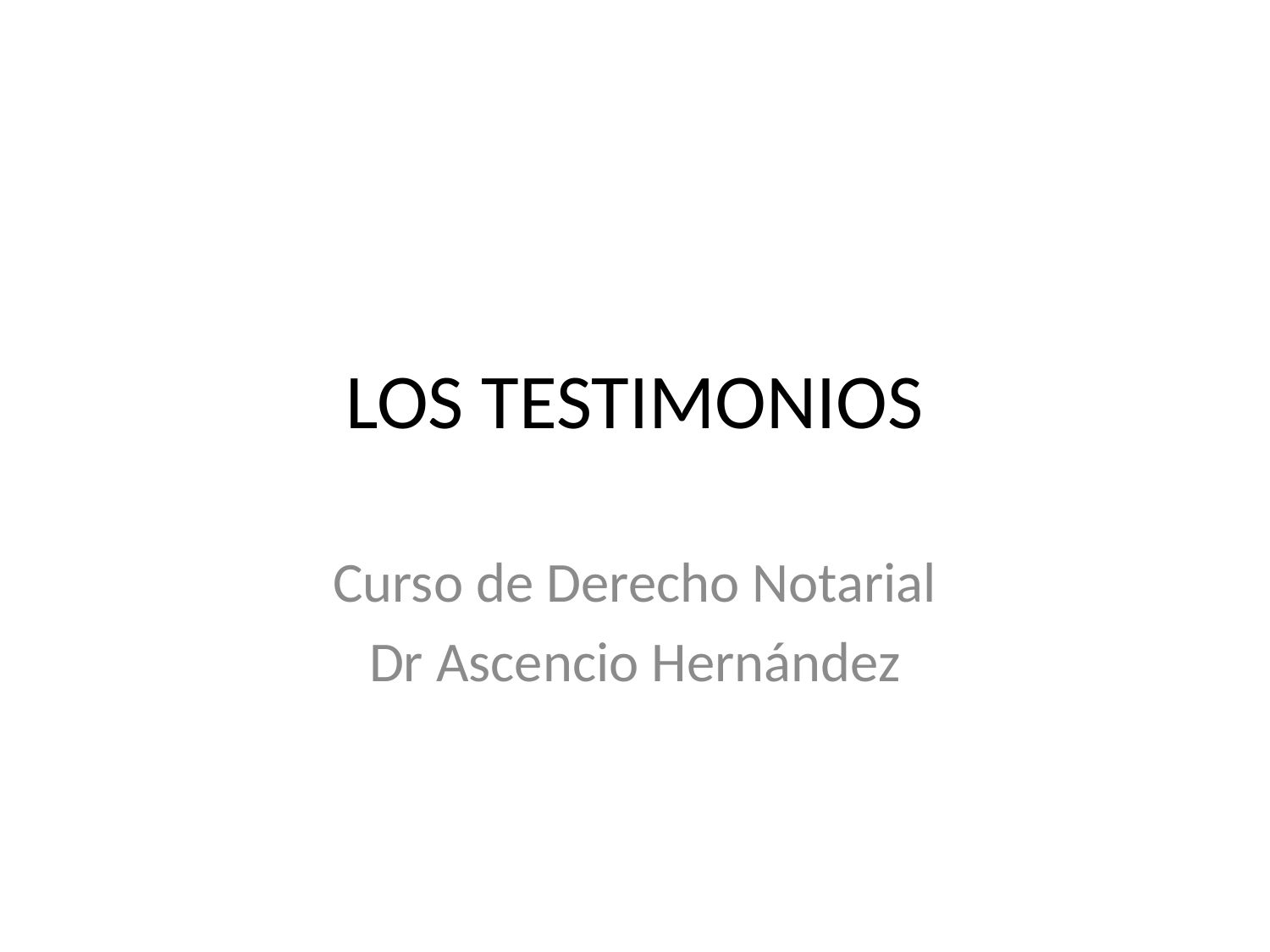

# LOS TESTIMONIOS
Curso de Derecho Notarial
Dr Ascencio Hernández